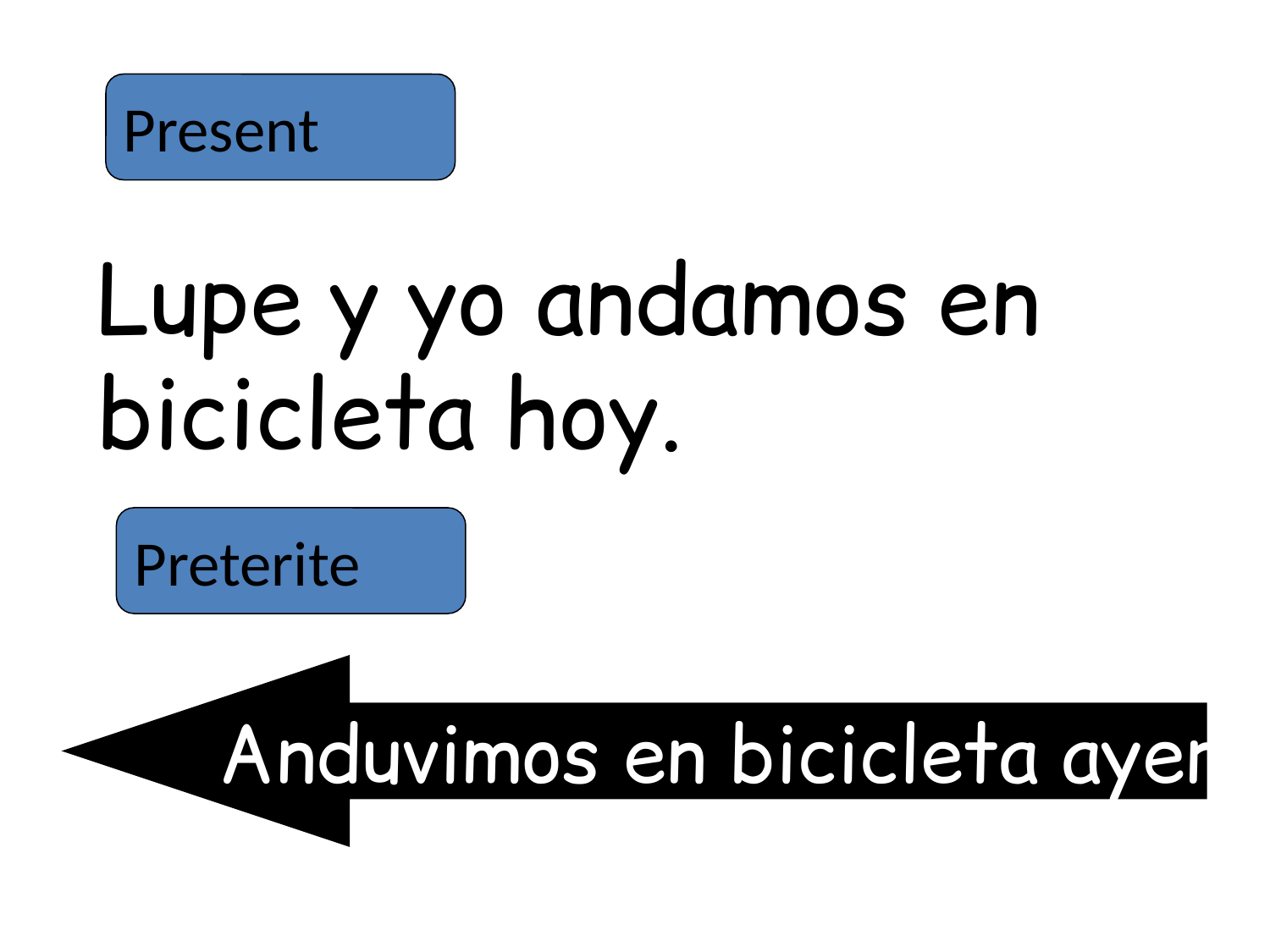

Present
Lupe y yo andamos en bicicleta hoy.
Preterite
Anduvimos en bicicleta ayer.